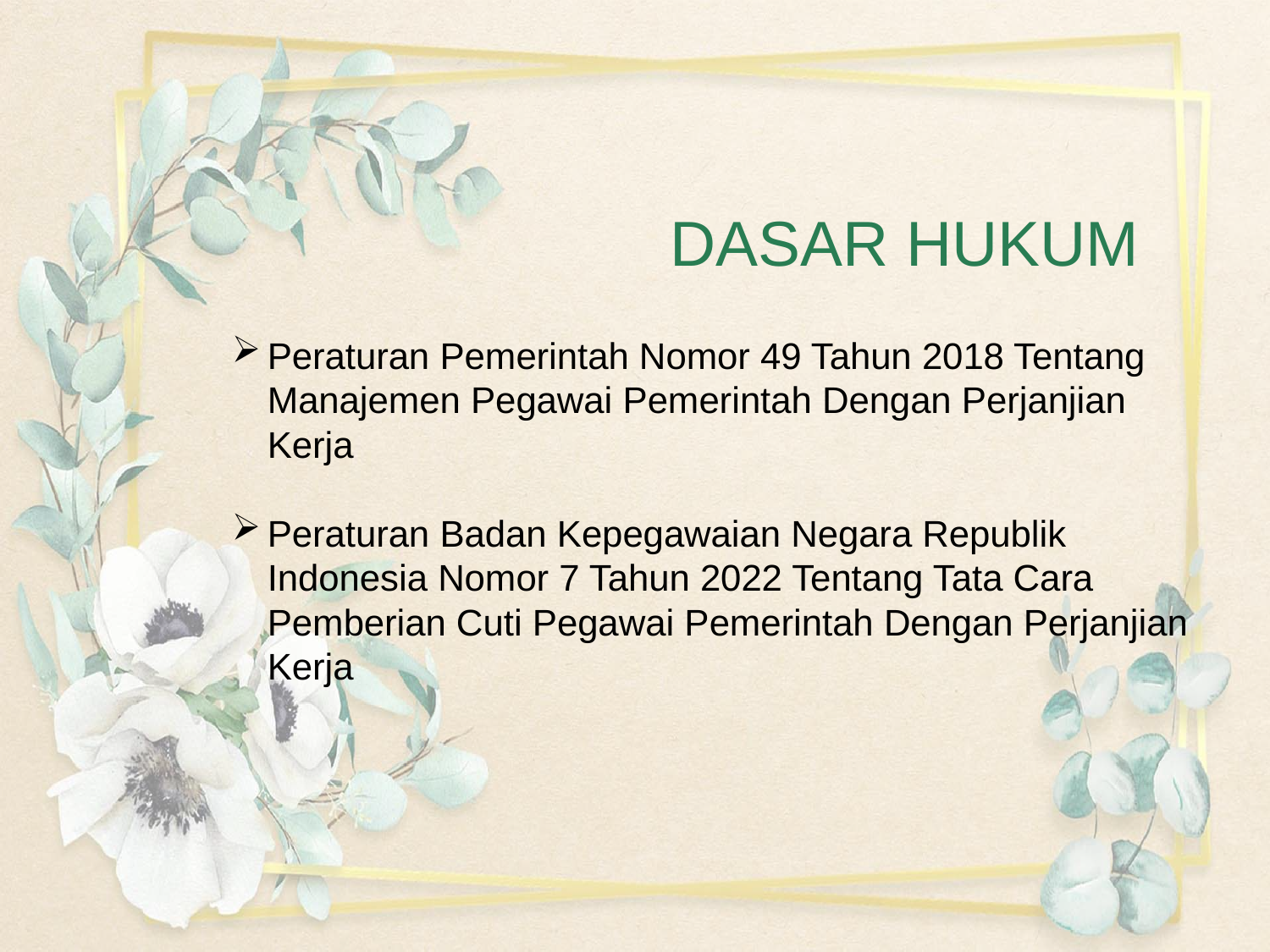

DASAR HUKUM
Peraturan Pemerintah Nomor 49 Tahun 2018 Tentang Manajemen Pegawai Pemerintah Dengan Perjanjian Kerja

Peraturan Badan Kepegawaian Negara Republik Indonesia Nomor 7 Tahun 2022 Tentang Tata Cara Pemberian Cuti Pegawai Pemerintah Dengan Perjanjian Kerja